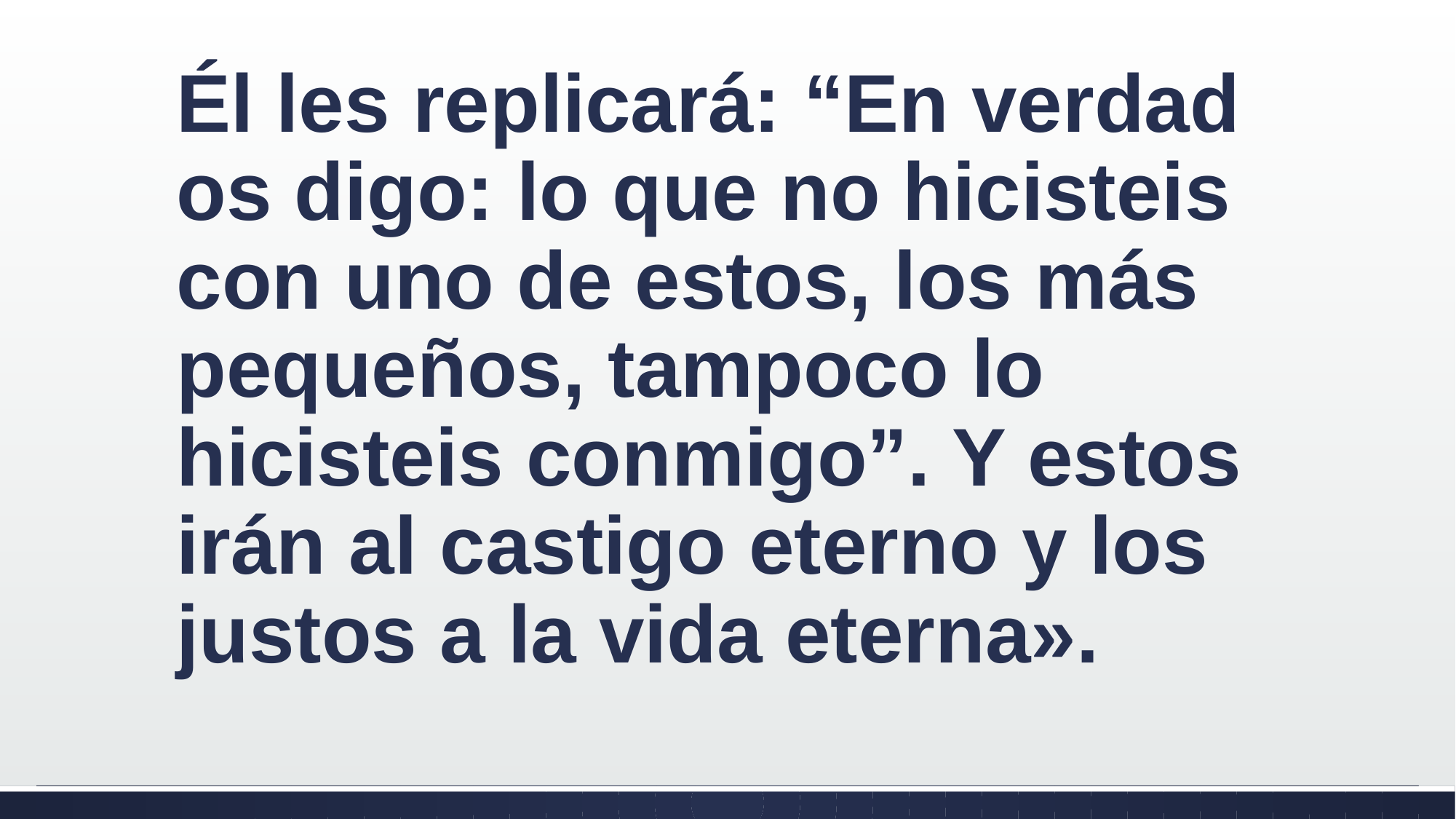

#
Él les replicará: “En verdad os digo: lo que no hicisteis con uno de estos, los más pequeños, tampoco lo hicisteis conmigo”. Y estos irán al castigo eterno y los justos a la vida eterna».